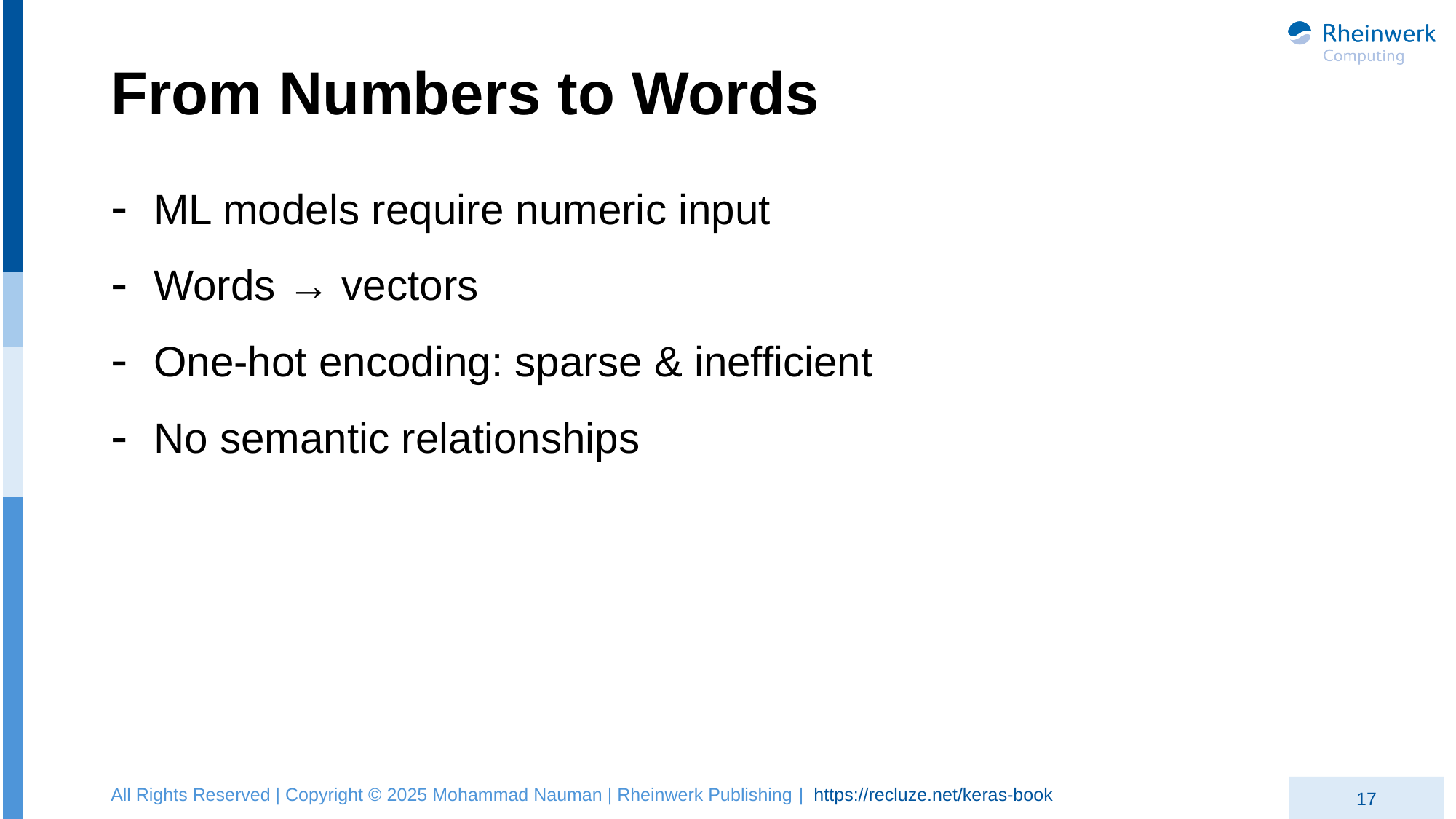

# From Numbers to Words
ML models require numeric input
Words → vectors
One-hot encoding: sparse & inefficient
No semantic relationships